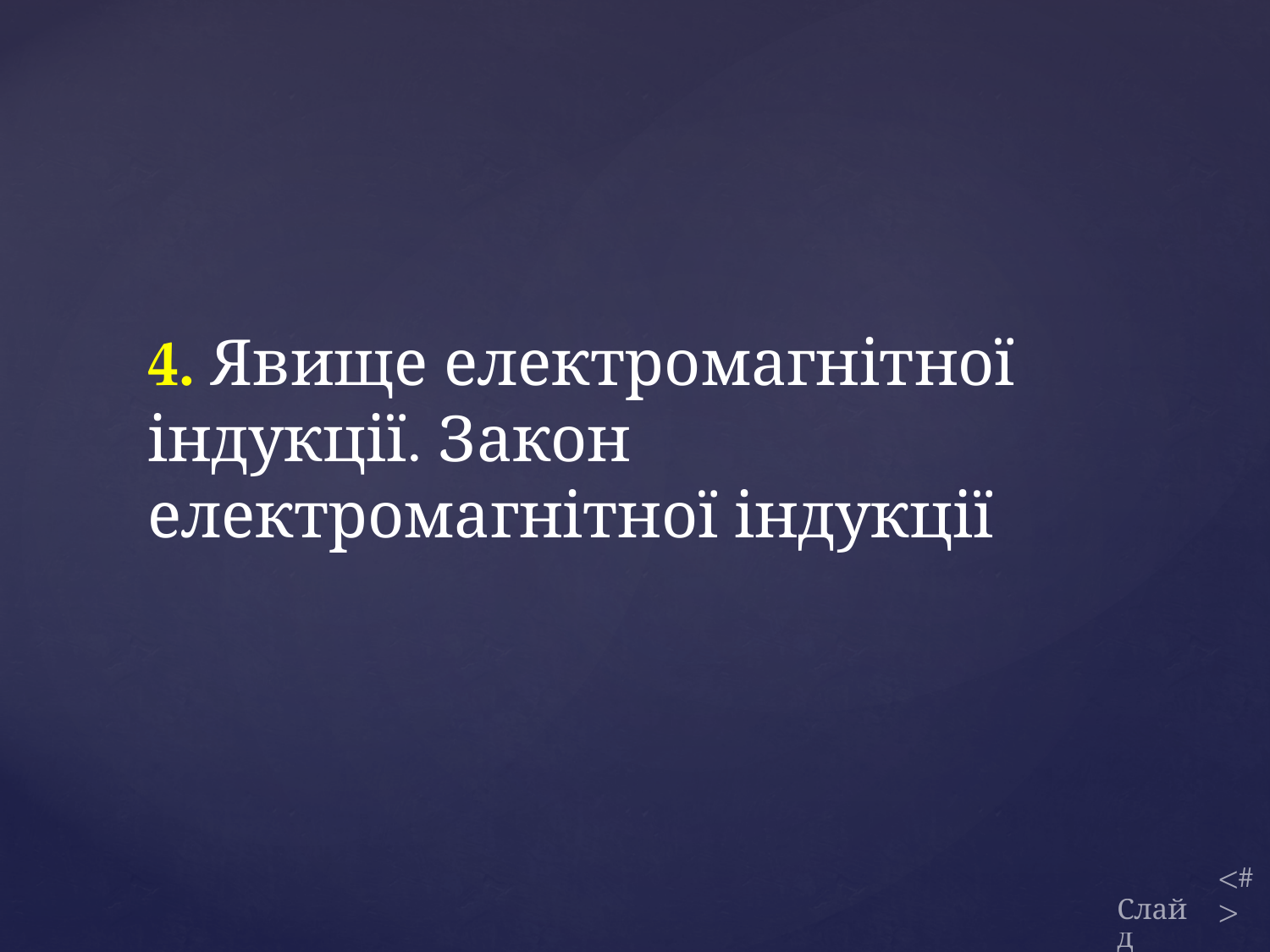

4. Явище електромагнітної індукції. Закон електромагнітної індукції
Слайд
11